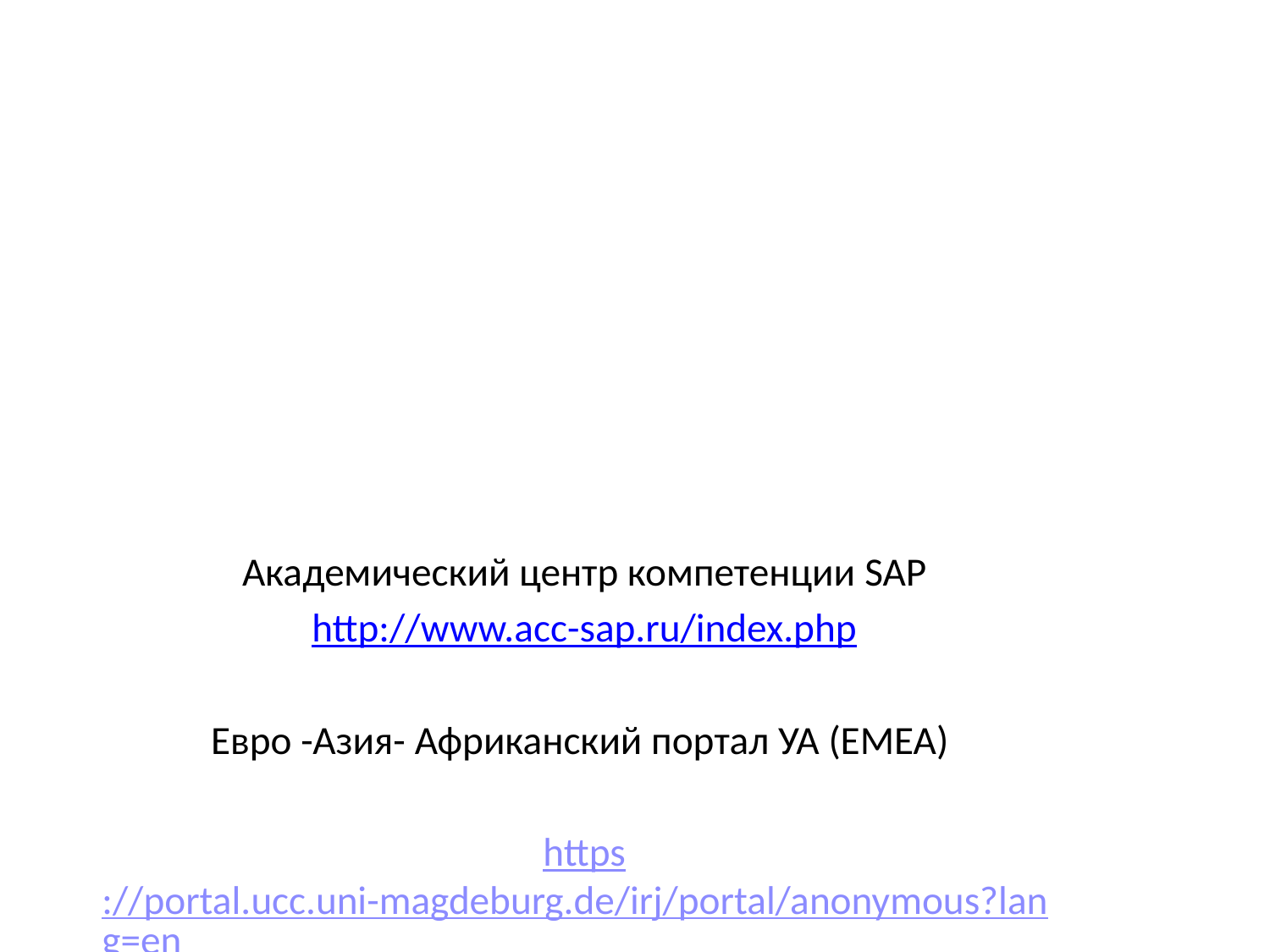

#
Академический центр компетенции SAP
http://www.acc-sap.ru/index.php

Евро -Азия- Африканский портал УА (EMEA)

https://portal.ucc.uni-magdeburg.de/irj/portal/anonymous?lang=en